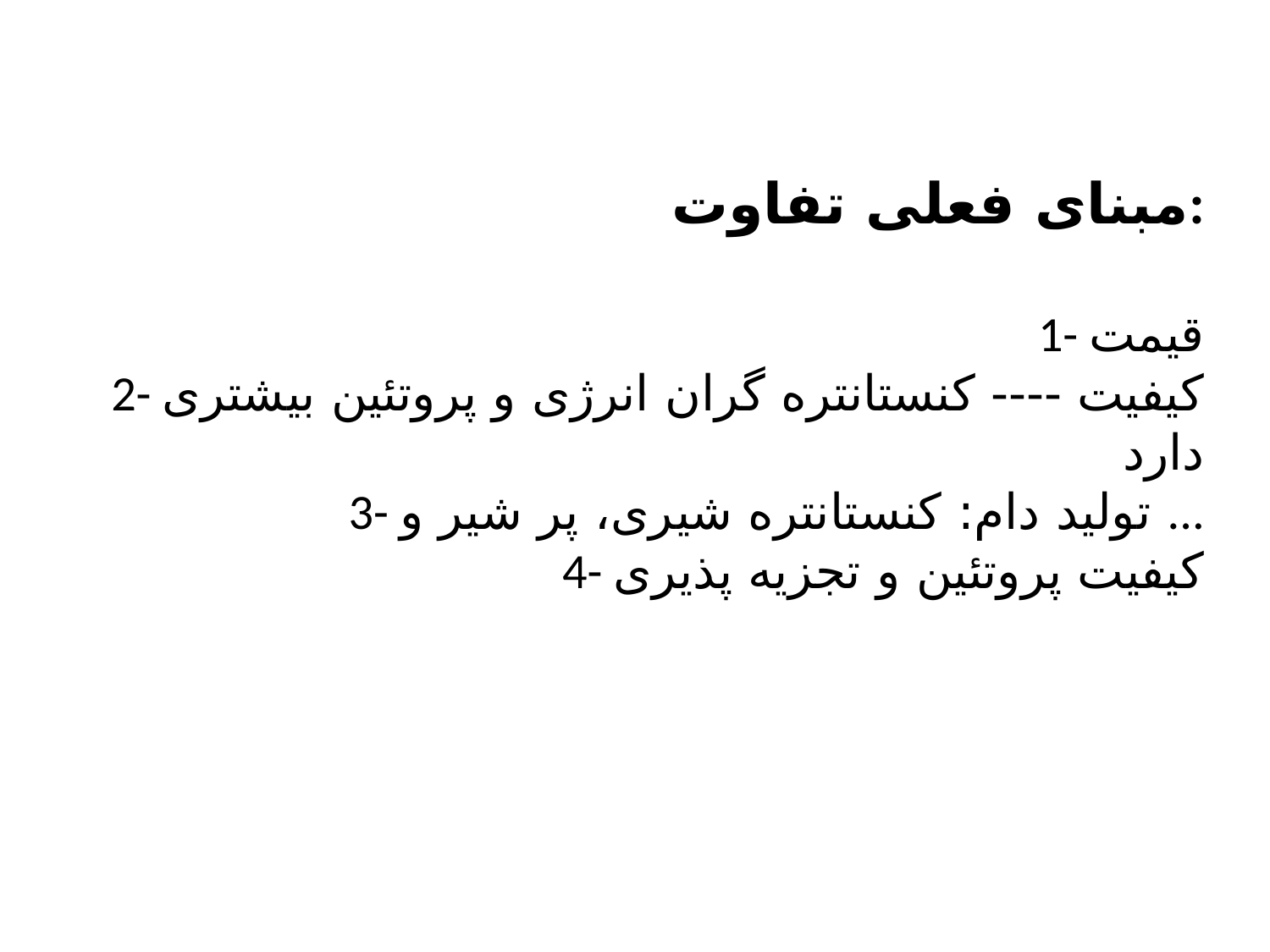

مبنای فعلی تفاوت:

1- قیمت
2- کیفیت ---- کنستانتره گران انرژی و پروتئین بیشتری دارد
3- تولید دام: کنستانتره شیری، پر شیر و ...
4- کیفیت پروتئین و تجزیه پذیری